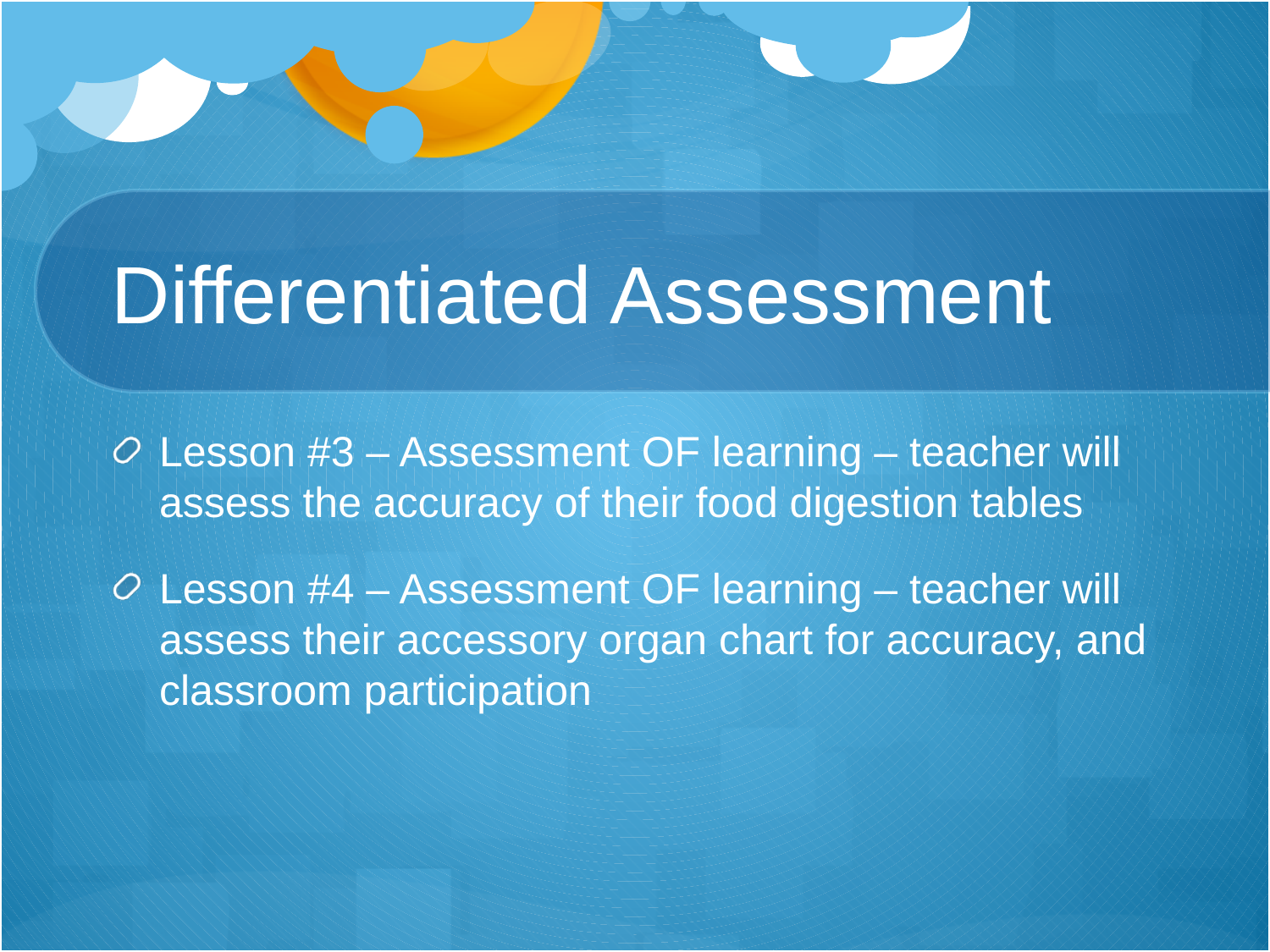

# Differentiated Assessment
Lesson #3 – Assessment OF learning – teacher will assess the accuracy of their food digestion tables
Lesson #4 – Assessment OF learning – teacher will assess their accessory organ chart for accuracy, and classroom participation